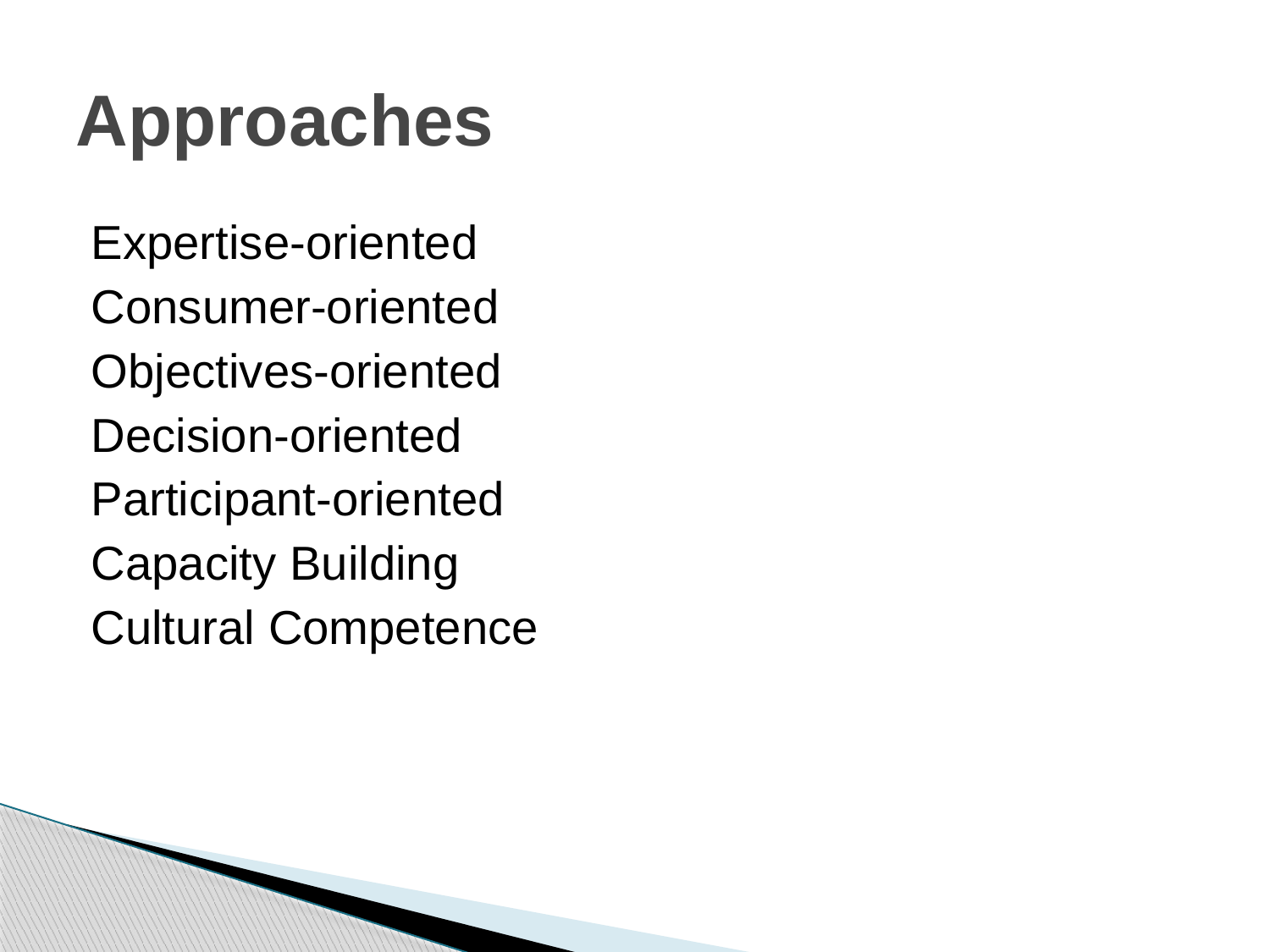

# Approaches
Expertise-oriented
Consumer-oriented
Objectives-oriented
Decision-oriented
Participant-oriented
Capacity Building
Cultural Competence